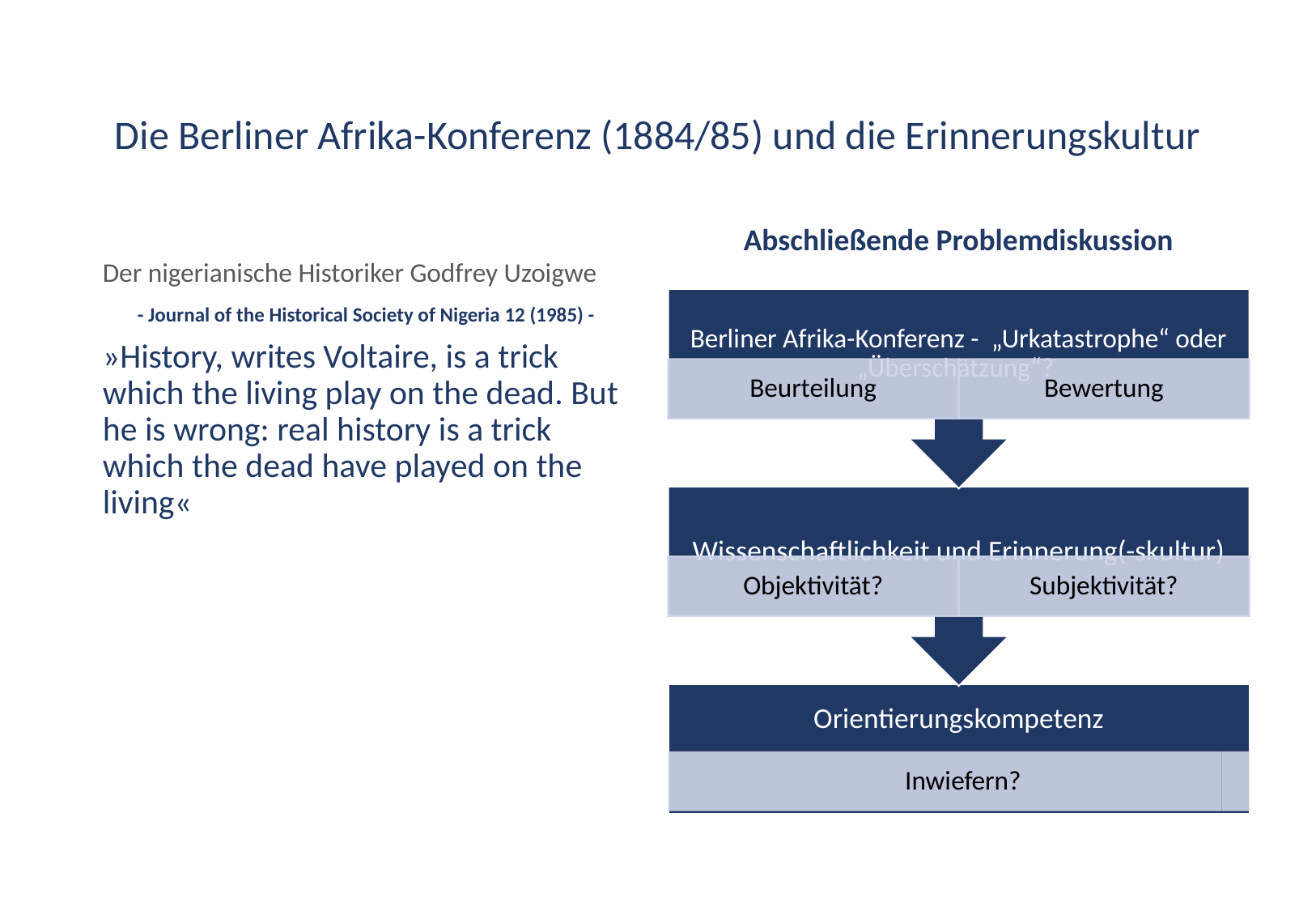

# Die Berliner Afrika-Konferenz (1884/85) und die Erinnerungskultur
Abschließende Problemdiskussion
Der nigerianische Historiker Godfrey Uzoigwe
- Journal of the Historical Society of Nigeria 12 (1985) -
Orientierungskompetenz
      Inwiefern?

Wissenschaftlichkeit und Erinnerung(-skultur)
Objektivität?
Subjektivität?
Berliner Afrika-Konferenz -  „Urkatastrophe“ oder „Überschätzung“?
Beurteilung
Bewertung
»History, writes Voltaire, is a trick which the living play on the dead. But he is wrong: real history is a trick which the dead have played on the living«